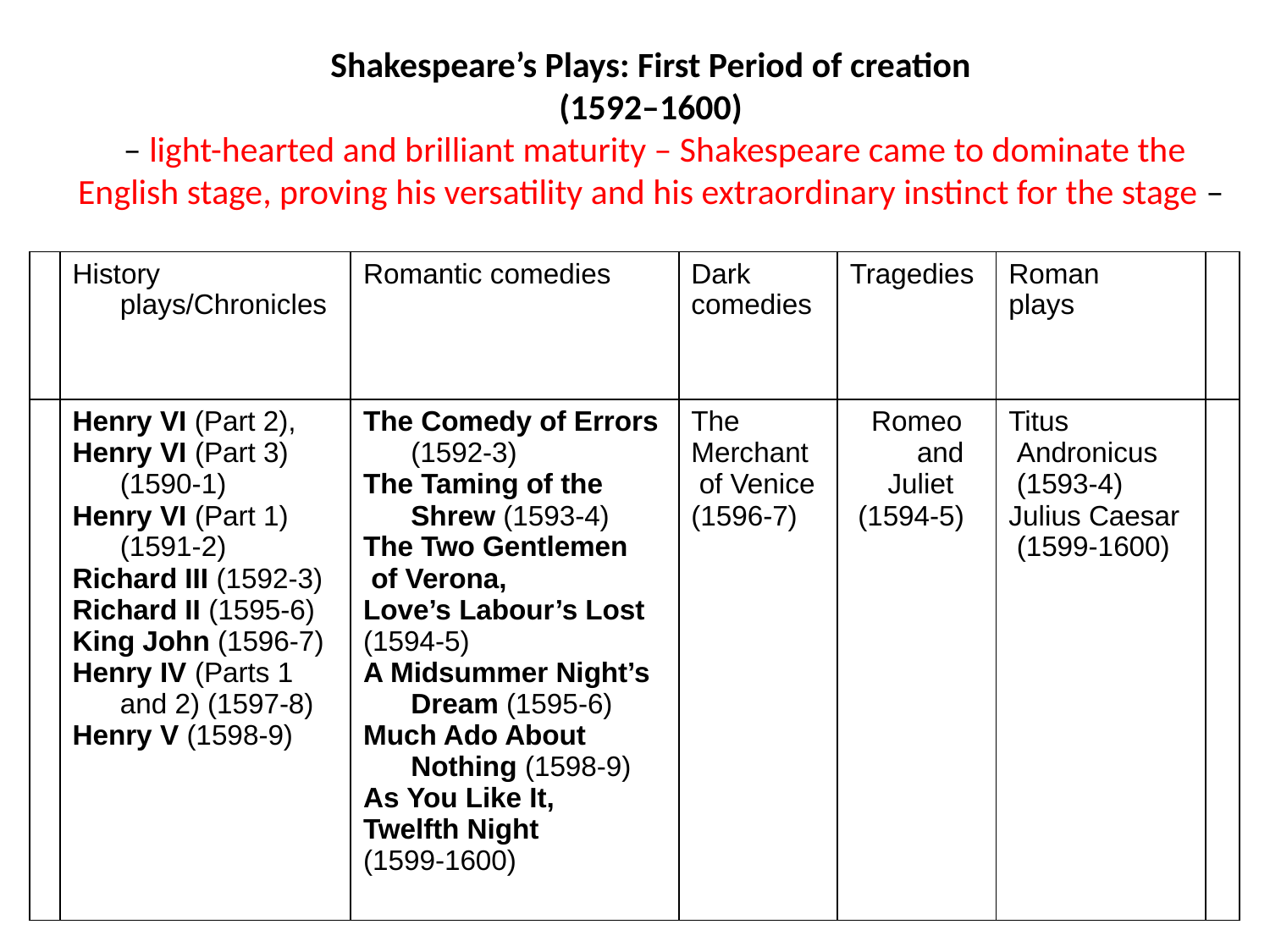

# Shakespeare’s Plays: First Period of creation (1592–1600) – light-hearted and brilliant maturity – Shakespeare came to dominate the English stage, proving his versatility and his extraordinary instinct for the stage –
|  | History plays/Chronicles | Romantic comedies | Dark comedies | Tragedies | Roman plays |  |
| --- | --- | --- | --- | --- | --- | --- |
|  | Henry VI (Part 2), Henry VI (Part 3) (1590-1) Henry VI (Part 1) (1591-2) Richard III (1592-3) Richard II (1595-6) King John (1596-7) Henry IV (Parts 1 and 2) (1597-8) Henry V (1598-9) | The Comedy of Errors (1592-3) The Taming of the Shrew (1593-4) The Two Gentlemen of Verona, Love’s Labour’s Lost (1594-5) A Midsummer Night’s Dream (1595-6) Much Ado About Nothing (1598-9) As You Like It, Twelfth Night (1599-1600) | The Merchant of Venice (1596-7) | Romeo and Juliet (1594-5) | Titus Andronicus (1593-4) Julius Caesar (1599-1600) |  |